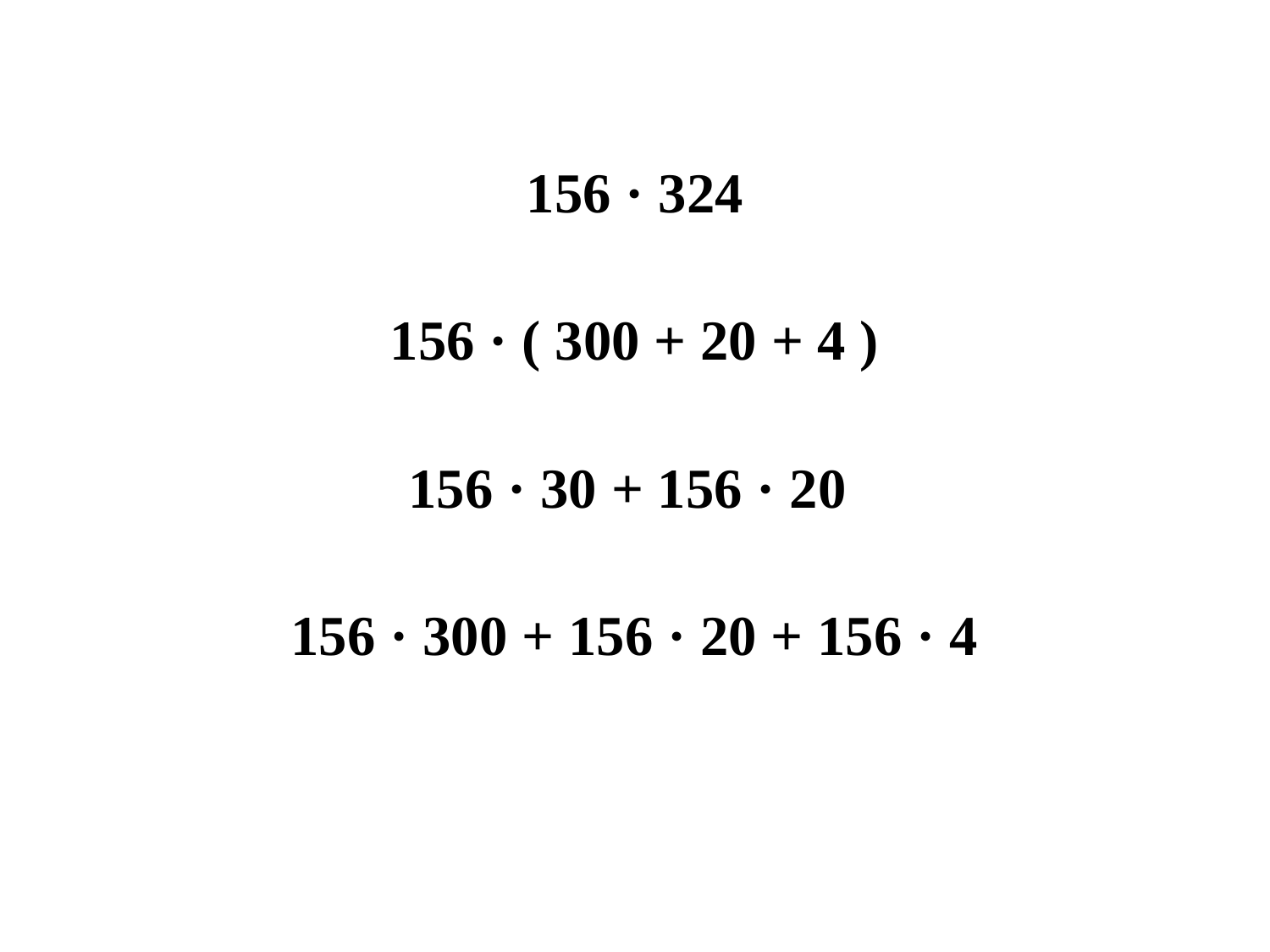

| 156 · 324 |
| --- |
| 156 · ( 300 + 20 + 4 ) |
| 156 · 30 + 156 · 20 |
| 156 · 300 + 156 · 20 + 156 · 4 |